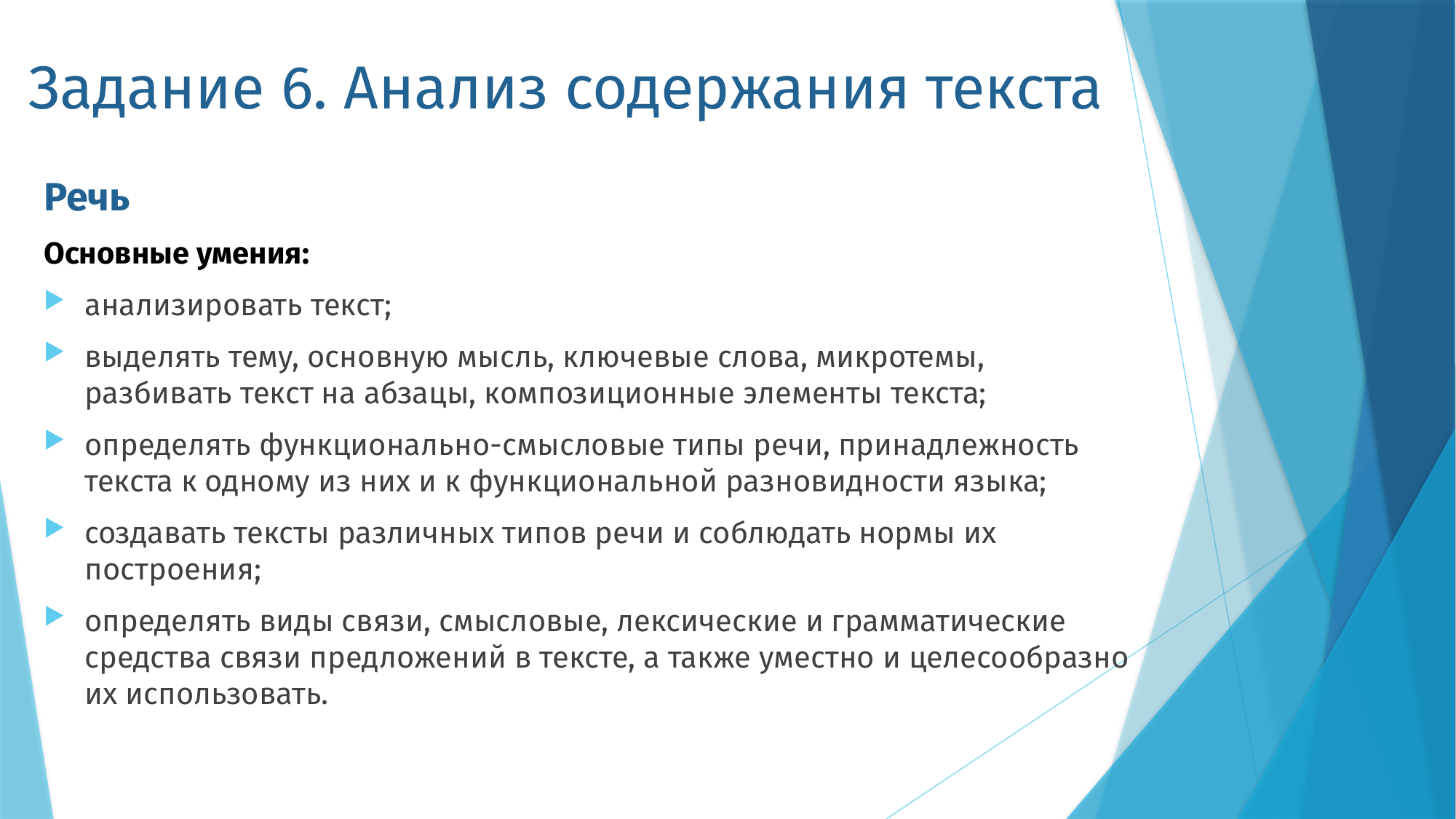

Задание 6. Анализ содержания текста
Речь
Основные умения:
анализировать текст;
выделять тему, основную мысль, ключевые слова, микротемы, разбивать текст на абзацы, композиционные элементы текста;
определять функционально-смысловые типы речи, принадлежность текста к одному из них и к функциональной разновидности языка;
создавать тексты различных типов речи и соблюдать нормы их построения;
определять виды связи, смысловые, лексические и грамматические средства связи предложений в тексте, а также уместно и целесообразно их использовать.